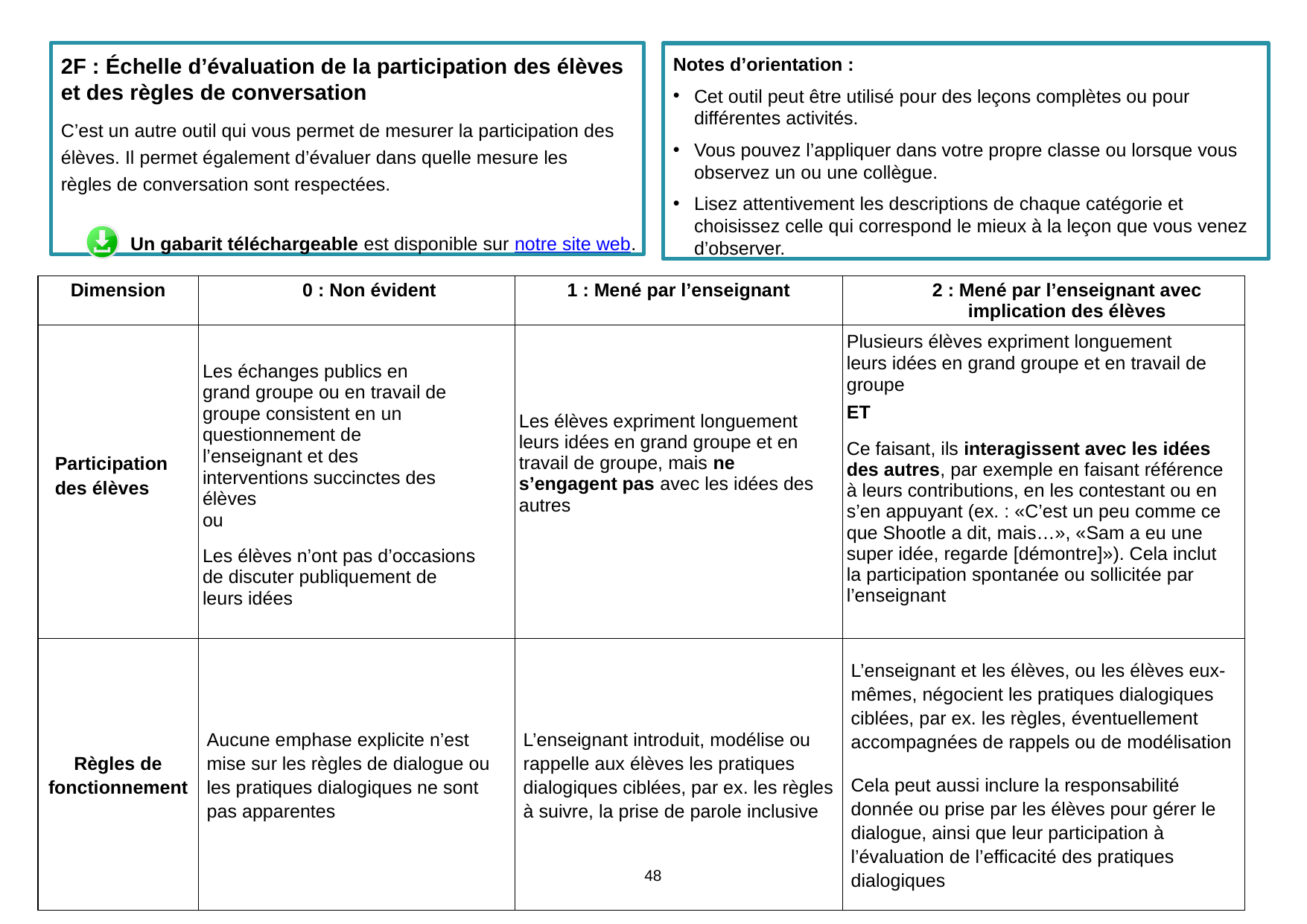

2F : Échelle d’évaluation de la participation des élèves et des règles de conversation
C’est un autre outil qui vous permet de mesurer la participation des élèves. Il permet également d’évaluer dans quelle mesure les règles de conversation sont respectées.

      Un gabarit téléchargeable est disponible sur notre site web.
Notes d’orientation :
Cet outil peut être utilisé pour des leçons complètes ou pour différentes activités.
Vous pouvez l’appliquer dans votre propre classe ou lorsque vous observez un ou une collègue.
Lisez attentivement les descriptions de chaque catégorie et choisissez celle qui correspond le mieux à la leçon que vous venez d’observer.

| Dimension | 0 : Non évident | 1 : Mené par l’enseignant | 2 : Mené par l’enseignant avec implication des élèves |
| --- | --- | --- | --- |
| Participation des élèves | Les échanges publics en grand groupe ou en travail de groupe consistent en un questionnement de l’enseignant et des interventions succinctes des élèves ou Les élèves n’ont pas d’occasions de discuter publiquement de leurs idées | Les élèves expriment longuement leurs idées en grand groupe et en travail de groupe, mais ne s’engagent pas avec les idées des autres | Plusieurs élèves expriment longuement leurs idées en grand groupe et en travail de groupe ET Ce faisant, ils interagissent avec les idées des autres, par exemple en faisant référence à leurs contributions, en les contestant ou en s’en appuyant (ex. : «C’est un peu comme ce que Shootle a dit, mais…», «Sam a eu une super idée, regarde [démontre]»). Cela inclut la participation spontanée ou sollicitée par l’enseignant |
| Règles de fonctionnement | Aucune emphase explicite n’est mise sur les règles de dialogue ou les pratiques dialogiques ne sont pas apparentes | L’enseignant introduit, modélise ou rappelle aux élèves les pratiques dialogiques ciblées, par ex. les règles à suivre, la prise de parole inclusive | L’enseignant et les élèves, ou les élèves eux-mêmes, négocient les pratiques dialogiques ciblées, par ex. les règles, éventuellement accompagnées de rappels ou de modélisation Cela peut aussi inclure la responsabilité donnée ou prise par les élèves pour gérer le dialogue, ainsi que leur participation à l’évaluation de l’efficacité des pratiques dialogiques |
48